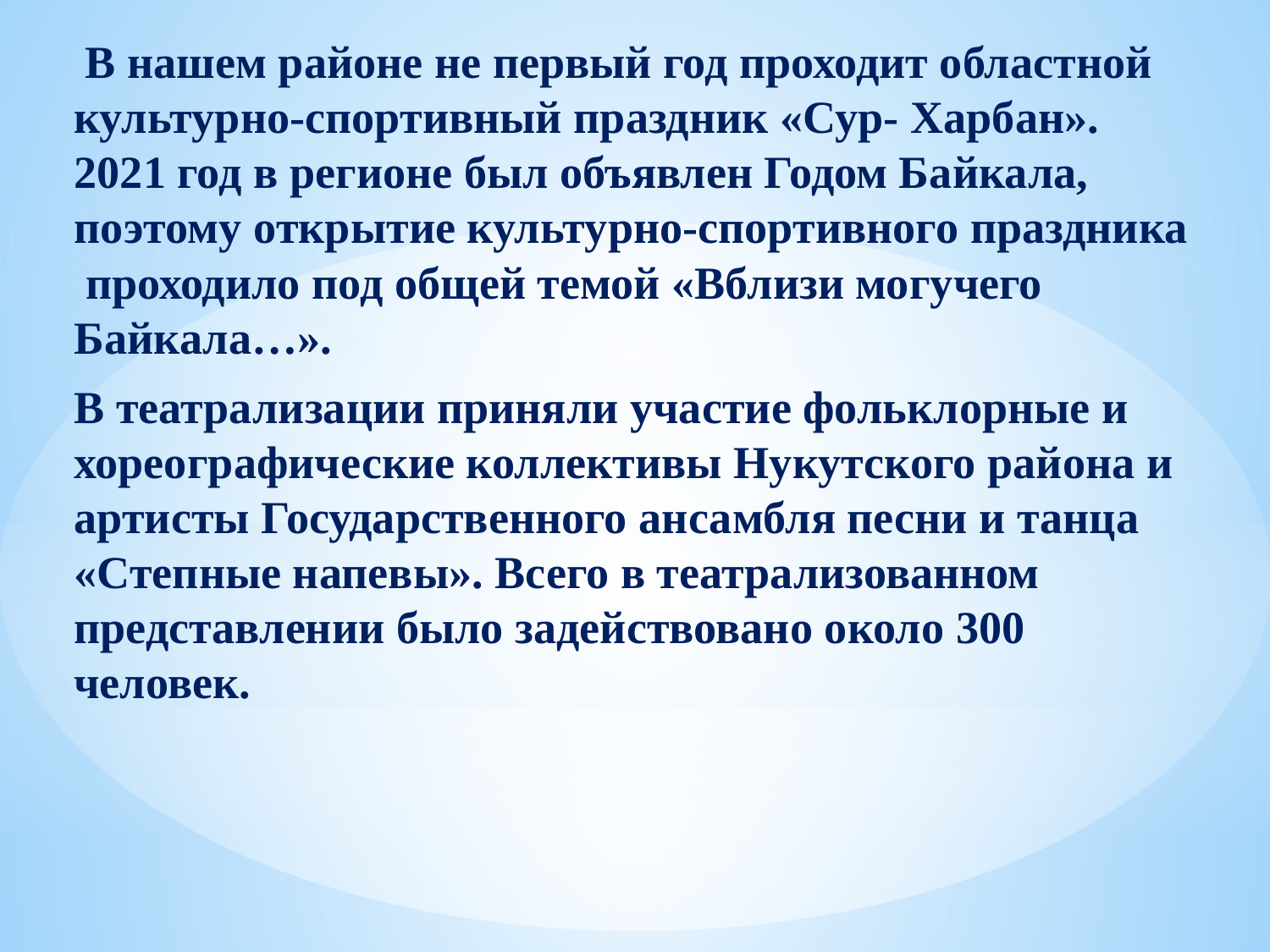

В нашем районе не первый год проходит областной культурно-спортивный праздник «Сур- Харбан». 2021 год в регионе был объявлен Годом Байкала, поэтому открытие культурно-спортивного праздника  проходило под общей темой «Вблизи могучего Байкала…».
В театрализации приняли участие фольклорные и хореографические коллективы Нукутского района и артисты Государственного ансамбля песни и танца «Степные напевы». Всего в театрализованном представлении было задействовано около 300 человек.
#